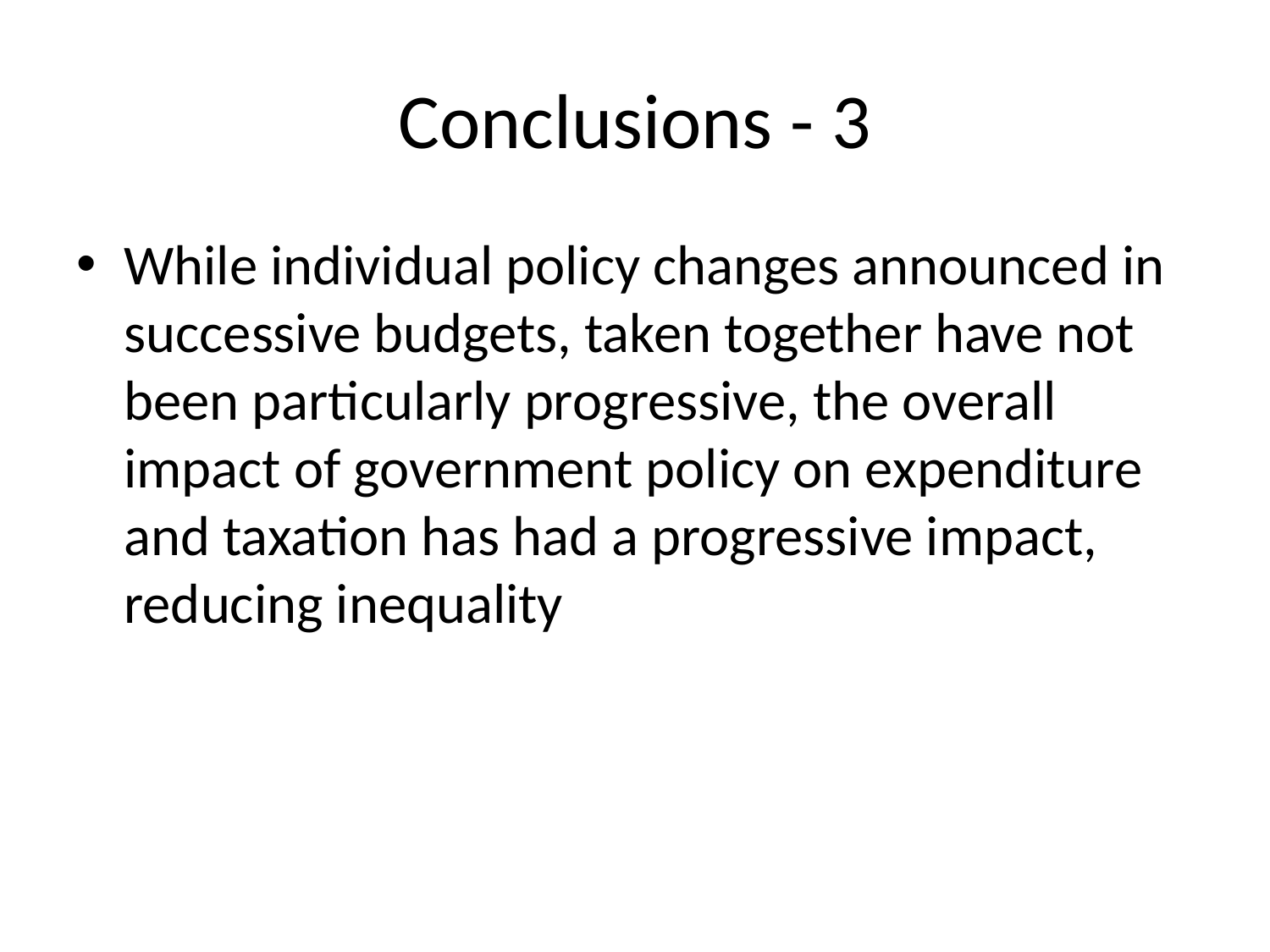

# Conclusions - 3
While individual policy changes announced in successive budgets, taken together have not been particularly progressive, the overall impact of government policy on expenditure and taxation has had a progressive impact, reducing inequality